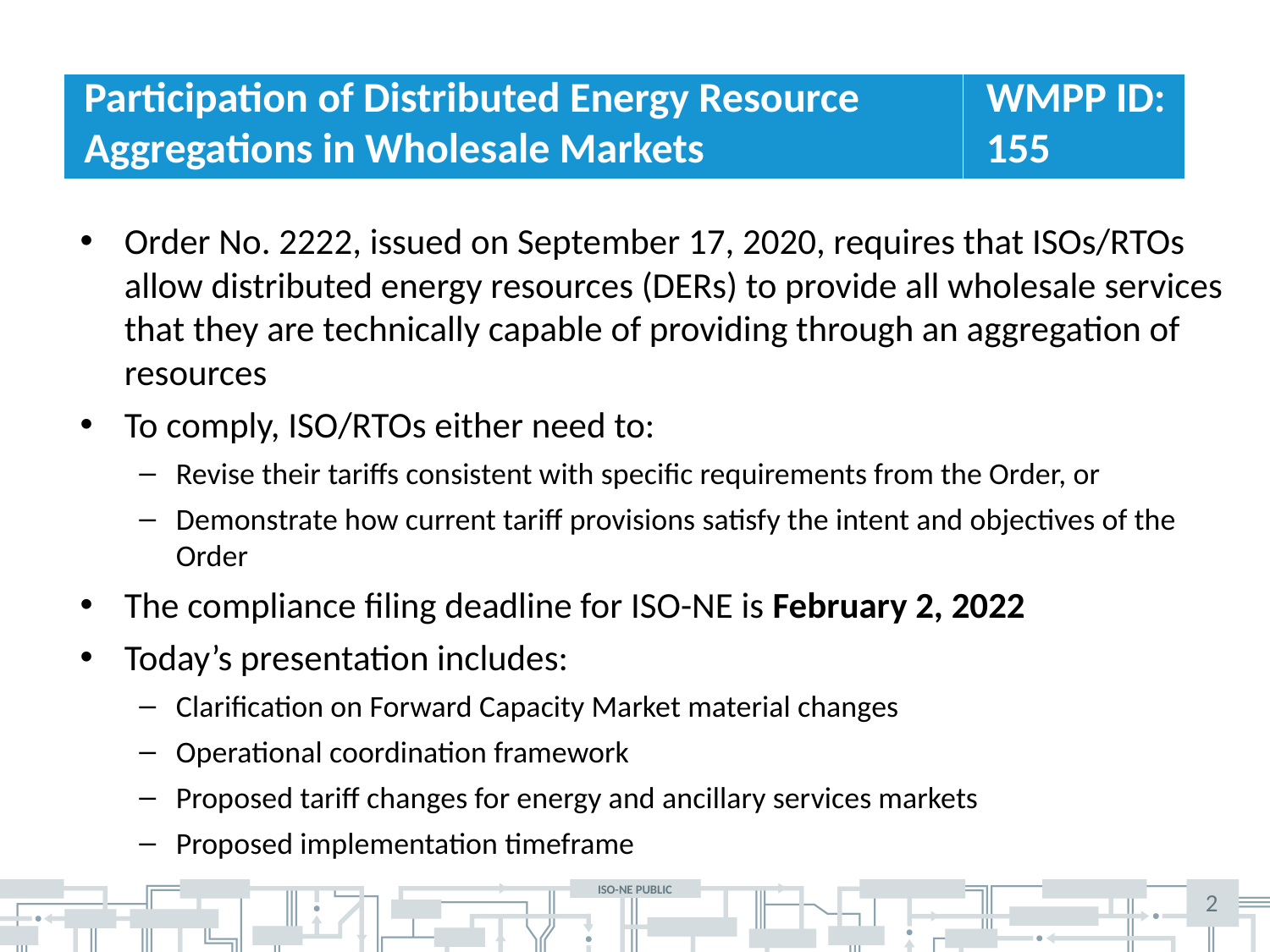

Participation of Distributed Energy Resource Aggregations in Wholesale Markets
WMPP ID:
155
Order No. 2222, issued on September 17, 2020, requires that ISOs/RTOs allow distributed energy resources (DERs) to provide all wholesale services that they are technically capable of providing through an aggregation of resources
To comply, ISO/RTOs either need to:
Revise their tariffs consistent with specific requirements from the Order, or
Demonstrate how current tariff provisions satisfy the intent and objectives of the Order
The compliance filing deadline for ISO-NE is February 2, 2022
Today’s presentation includes:
Clarification on Forward Capacity Market material changes
Operational coordination framework
Proposed tariff changes for energy and ancillary services markets
Proposed implementation timeframe

2